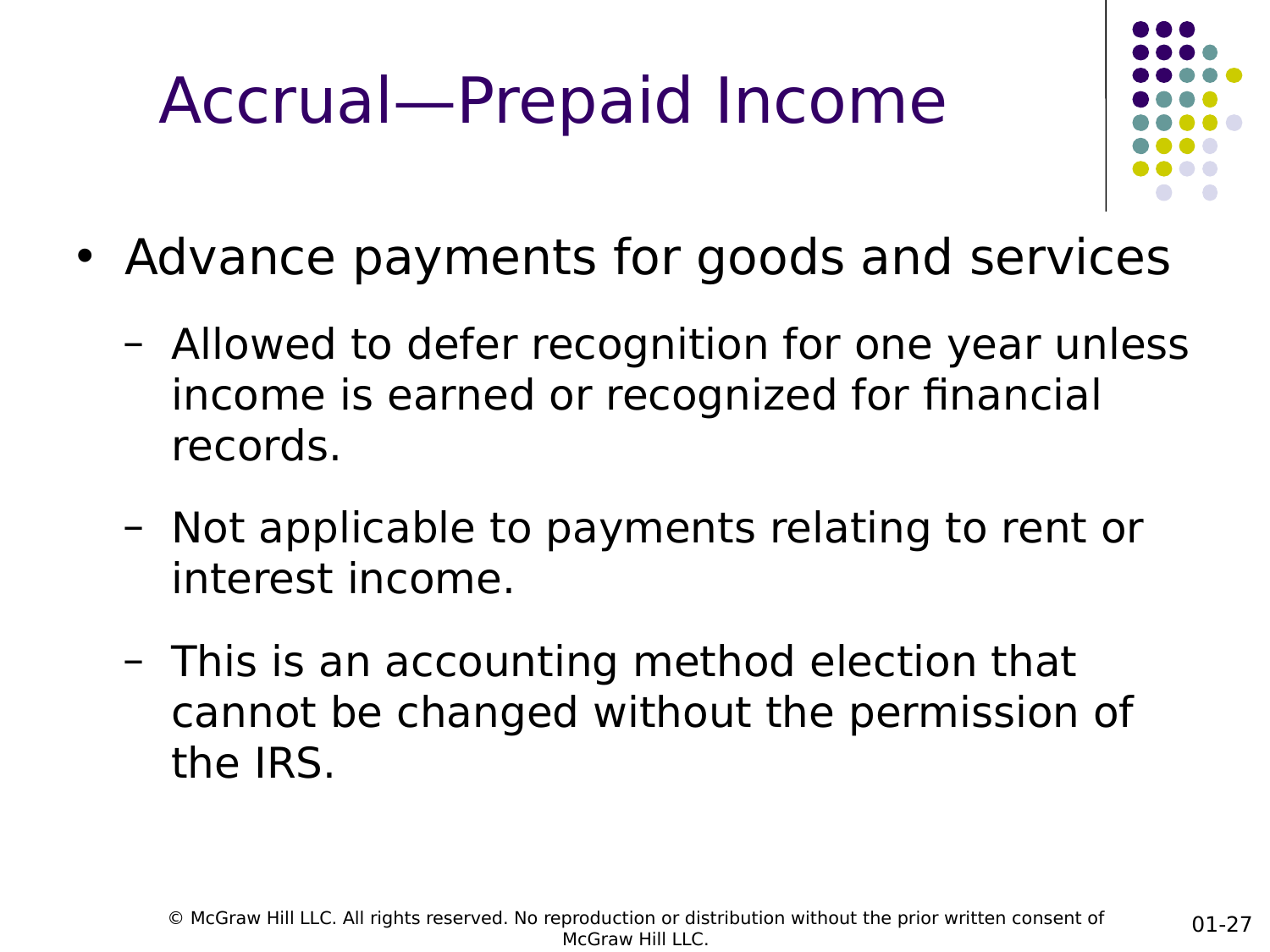

# Accrual—Prepaid Income
Advance payments for goods and services
Allowed to defer recognition for one year unless income is earned or recognized for financial records.
Not applicable to payments relating to rent or interest income.
This is an accounting method election that cannot be changed without the permission of the IRS.
01-27